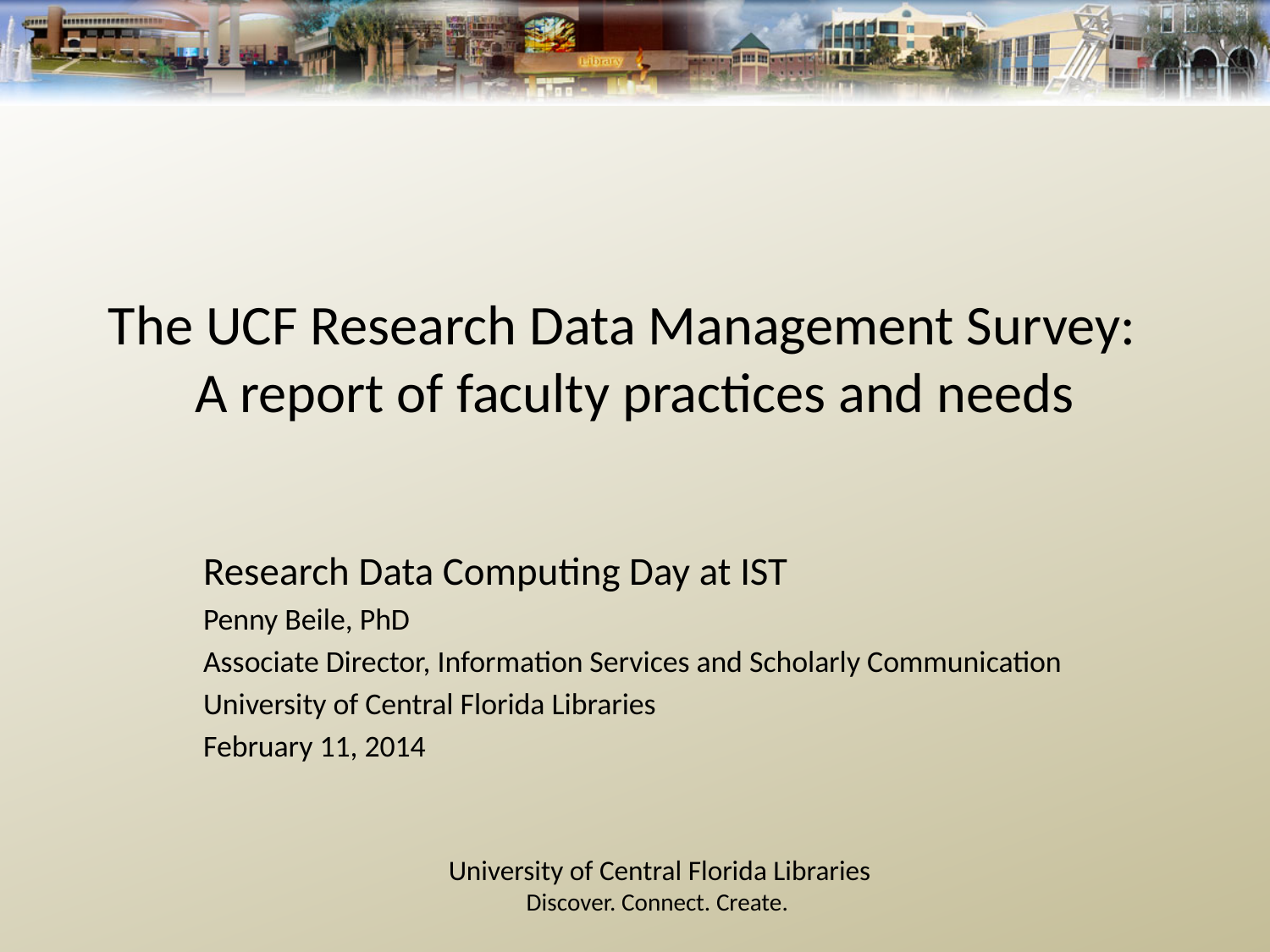

# The UCF Research Data Management Survey: A report of faculty practices and needs
Research Data Computing Day at IST
Penny Beile, PhD
Associate Director, Information Services and Scholarly Communication
University of Central Florida Libraries
February 11, 2014

University of Central Florida Libraries
Discover. Connect. Create.